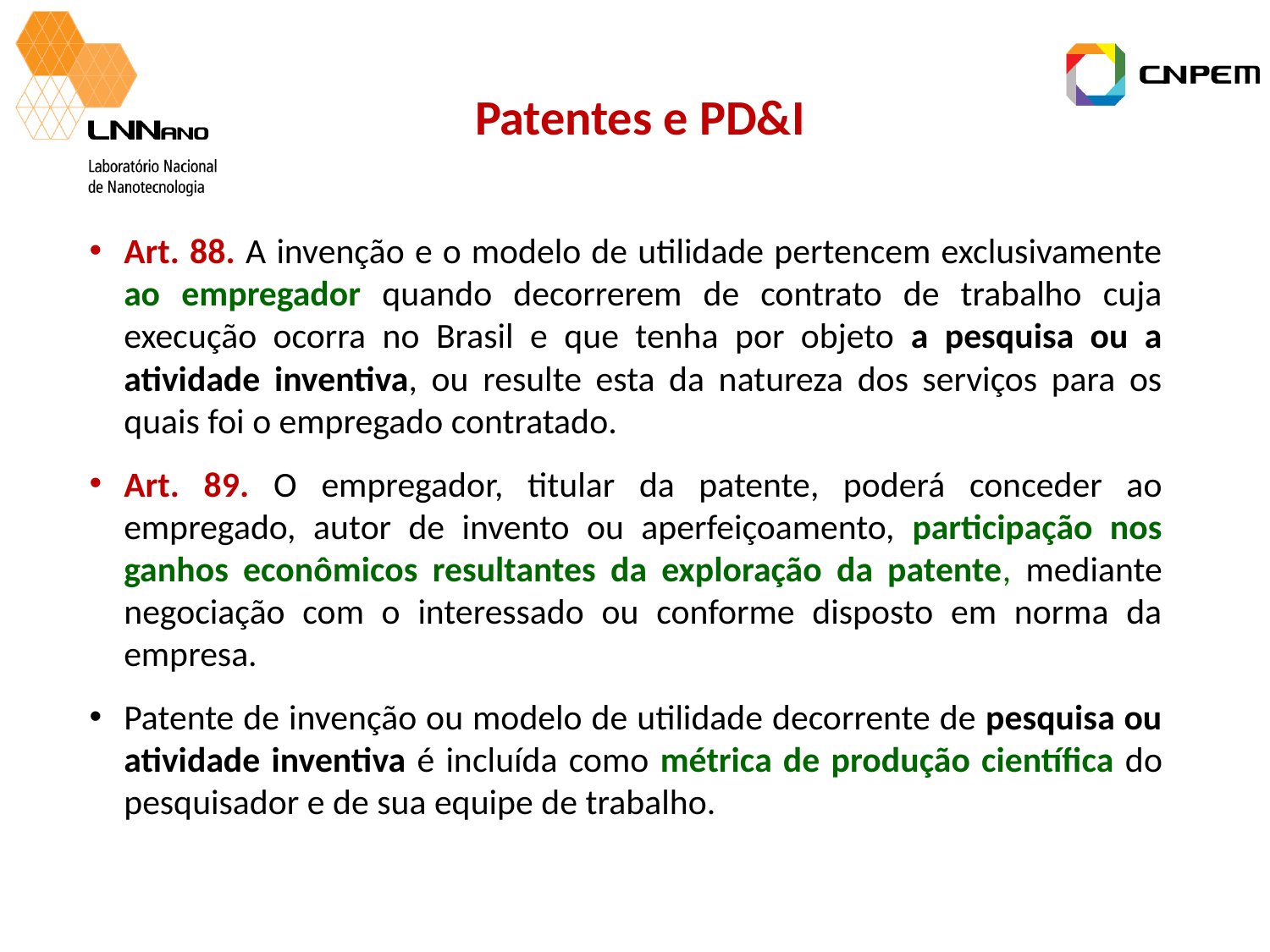

Patentes e PD&I
Art. 88. A invenção e o modelo de utilidade pertencem exclusivamente ao empregador quando decorrerem de contrato de trabalho cuja execução ocorra no Brasil e que tenha por objeto a pesquisa ou a atividade inventiva, ou resulte esta da natureza dos serviços para os quais foi o empregado contratado.
Art. 89. O empregador, titular da patente, poderá conceder ao empregado, autor de invento ou aperfeiçoamento, participação nos ganhos econômicos resultantes da exploração da patente, mediante negociação com o interessado ou conforme disposto em norma da empresa.
Patente de invenção ou modelo de utilidade decorrente de pesquisa ou atividade inventiva é incluída como métrica de produção científica do pesquisador e de sua equipe de trabalho.